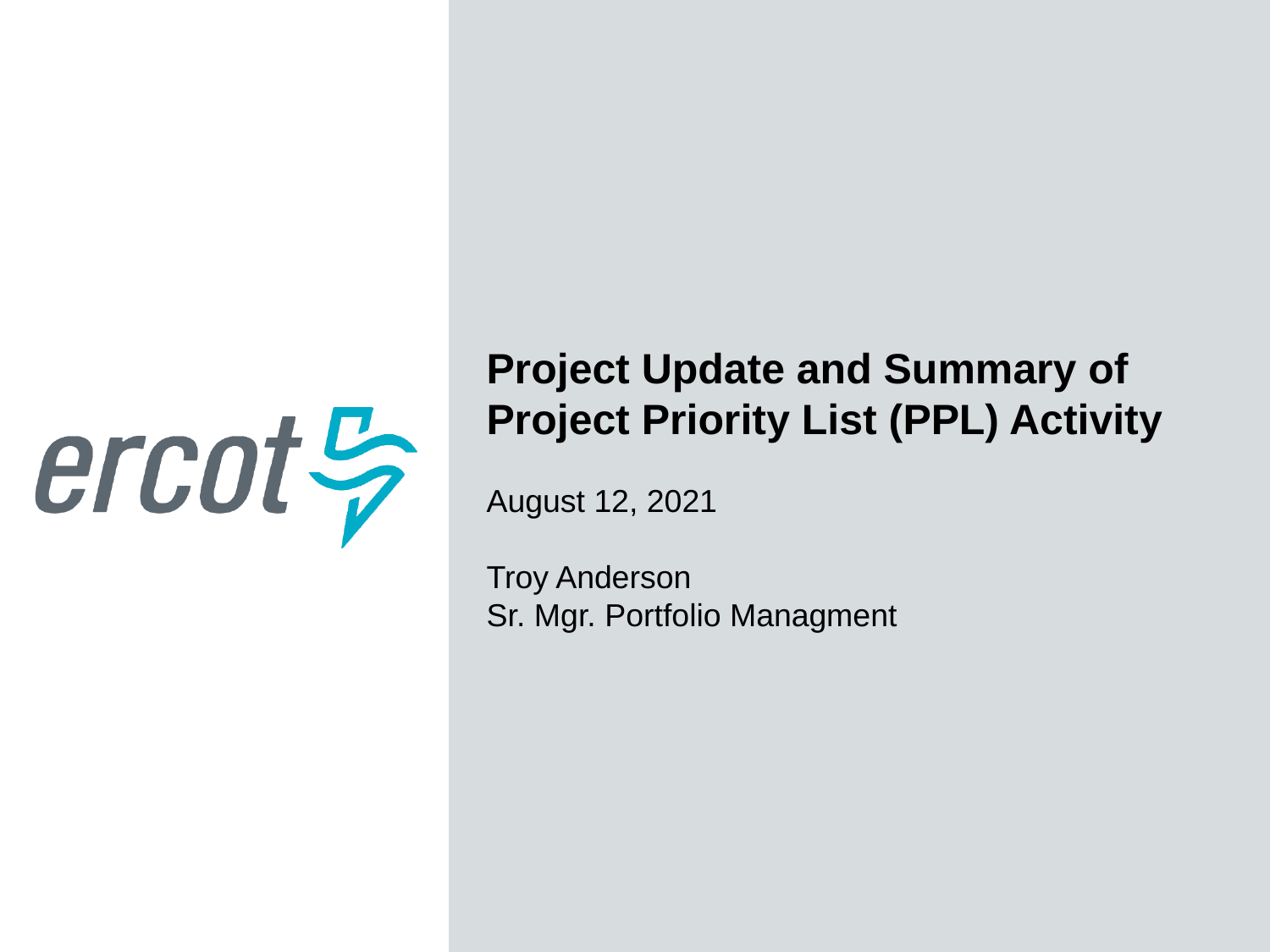

Project Update and Summary of
Project Priority List (PPL) Activity

August 12, 2021

Troy Anderson
Sr. Mgr. Portfolio Managment